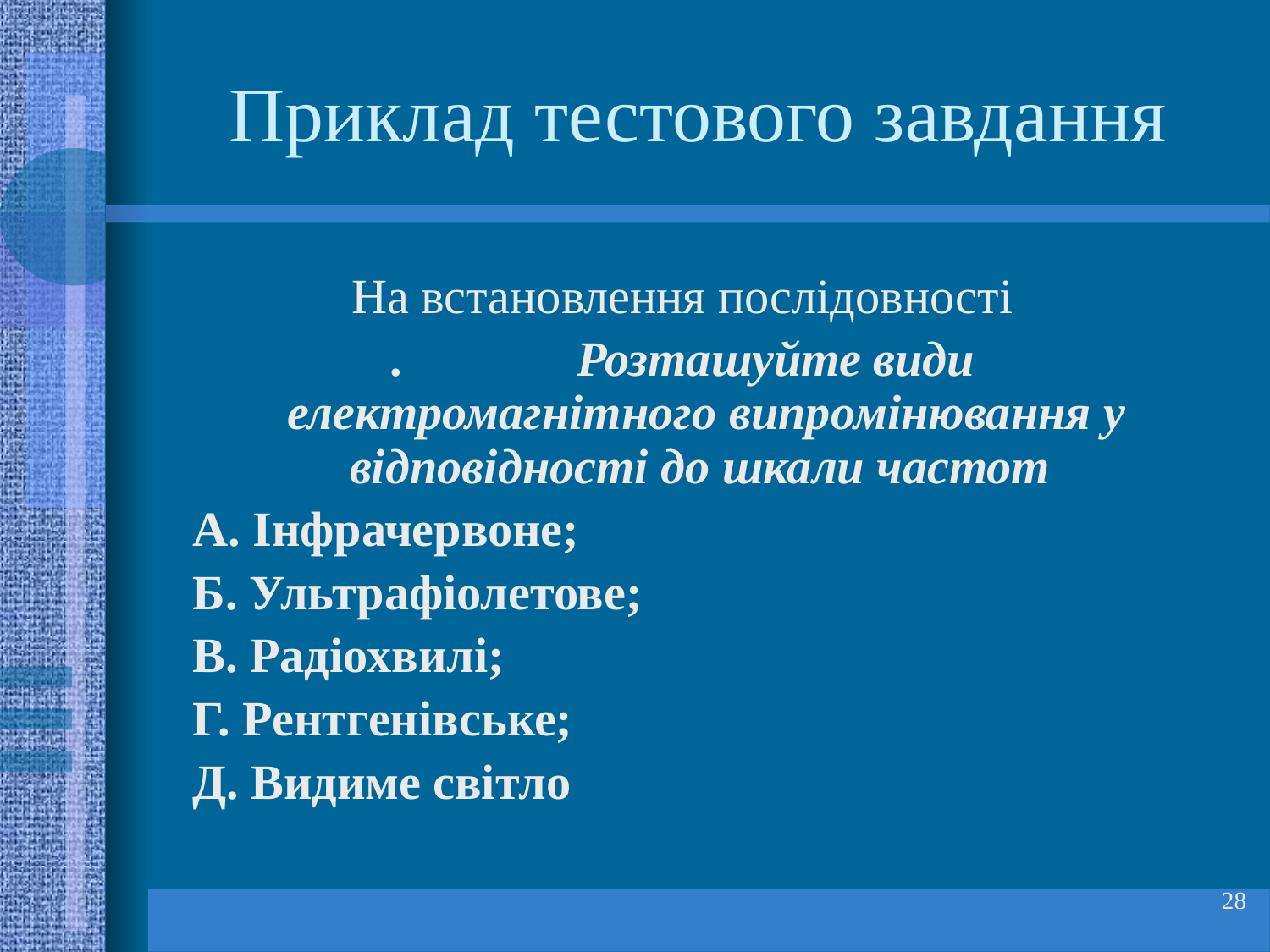

Приклад тестового завдання
На встановлення послідовності
.		 Розташуйте види електромагнітного випромінювання у відповідності до шкали частот
А. Інфрачервоне;
Б. Ультрафіолетове;
В. Радіохвилі;
Г. Рентгенівське;
Д. Видиме світло

28